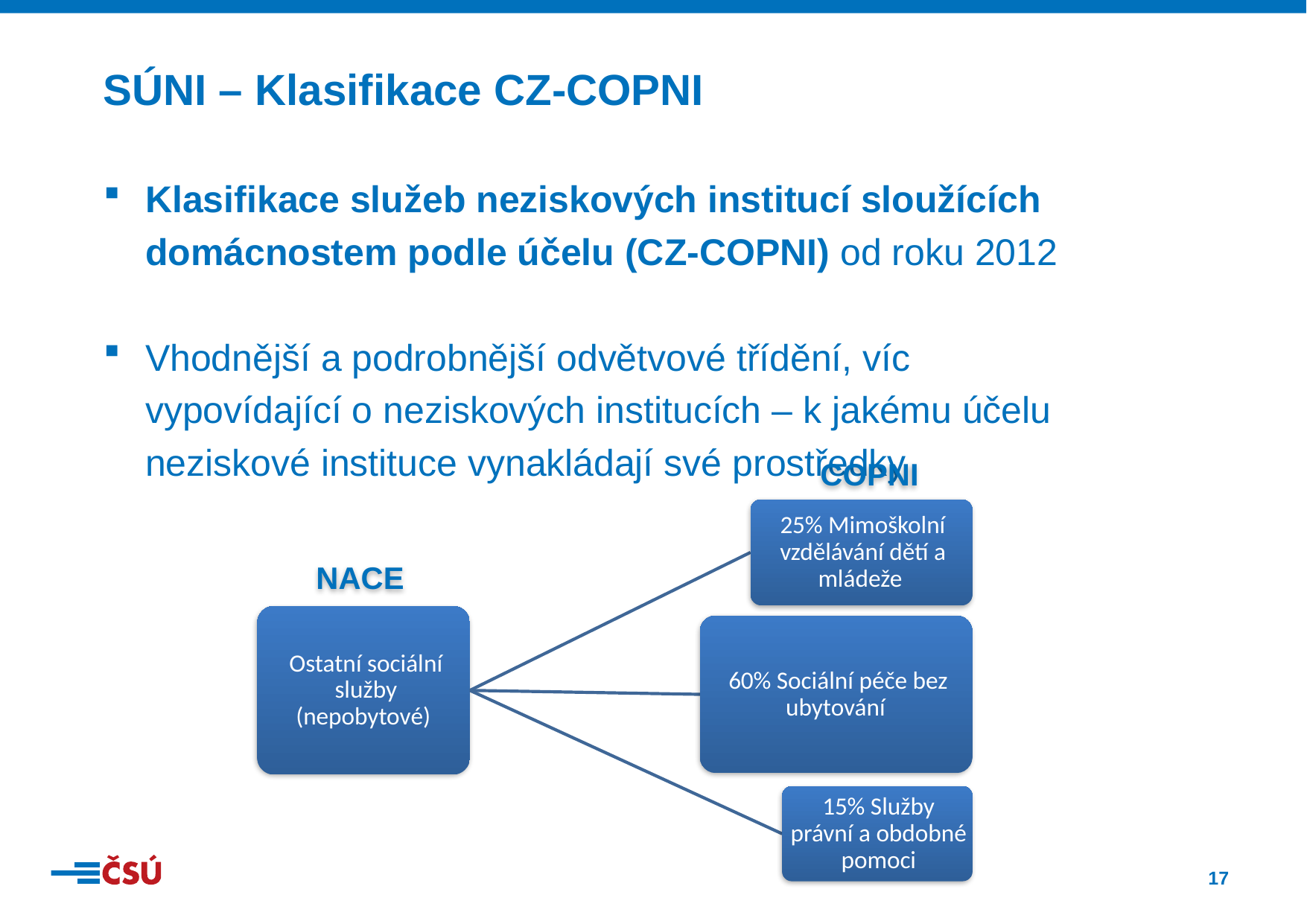

SÚNI – Klasifikace CZ-COPNI
Klasifikace služeb neziskových institucí sloužících domácnostem podle účelu (CZ-COPNI) od roku 2012

Vhodnější a podrobnější odvětvové třídění, víc vypovídající o neziskových institucích – k jakému účelu neziskové instituce vynakládají své prostředky
COPNI
Ostatní sociální služby (nepobytové)

25% Mimoškolní vzdělávání dětí a mládeže

60% Sociální péče bez ubytování

15% Služby právní a obdobné pomoci
NACE